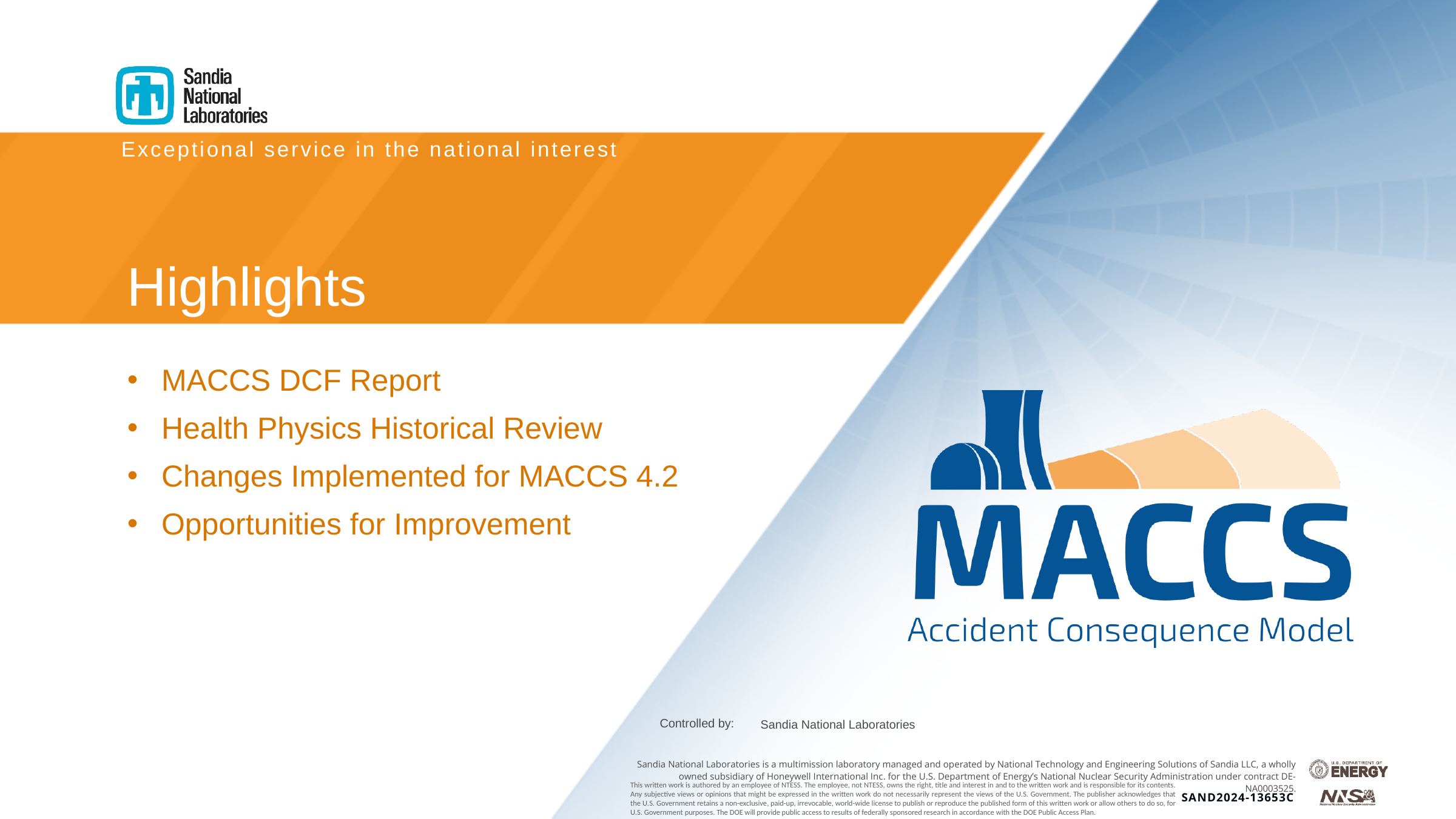

# Highlights
MACCS DCF Report
Health Physics Historical Review
Changes Implemented for MACCS 4.2
Opportunities for Improvement

Sandia National Laboratories

This written work is authored by an employee of NTESS. The employee, not NTESS, owns the right, title and interest in and to the written work and is responsible for its contents. Any subjective views or opinions that might be expressed in the written work do not necessarily represent the views of the U.S. Government. The publisher acknowledges that the U.S. Government retains a non-exclusive, paid-up, irrevocable, world-wide license to publish or reproduce the published form of this written work or allow others to do so, for U.S. Government purposes. The DOE will provide public access to results of federally sponsored research in accordance with the DOE Public Access Plan.
SAND2024-13653C